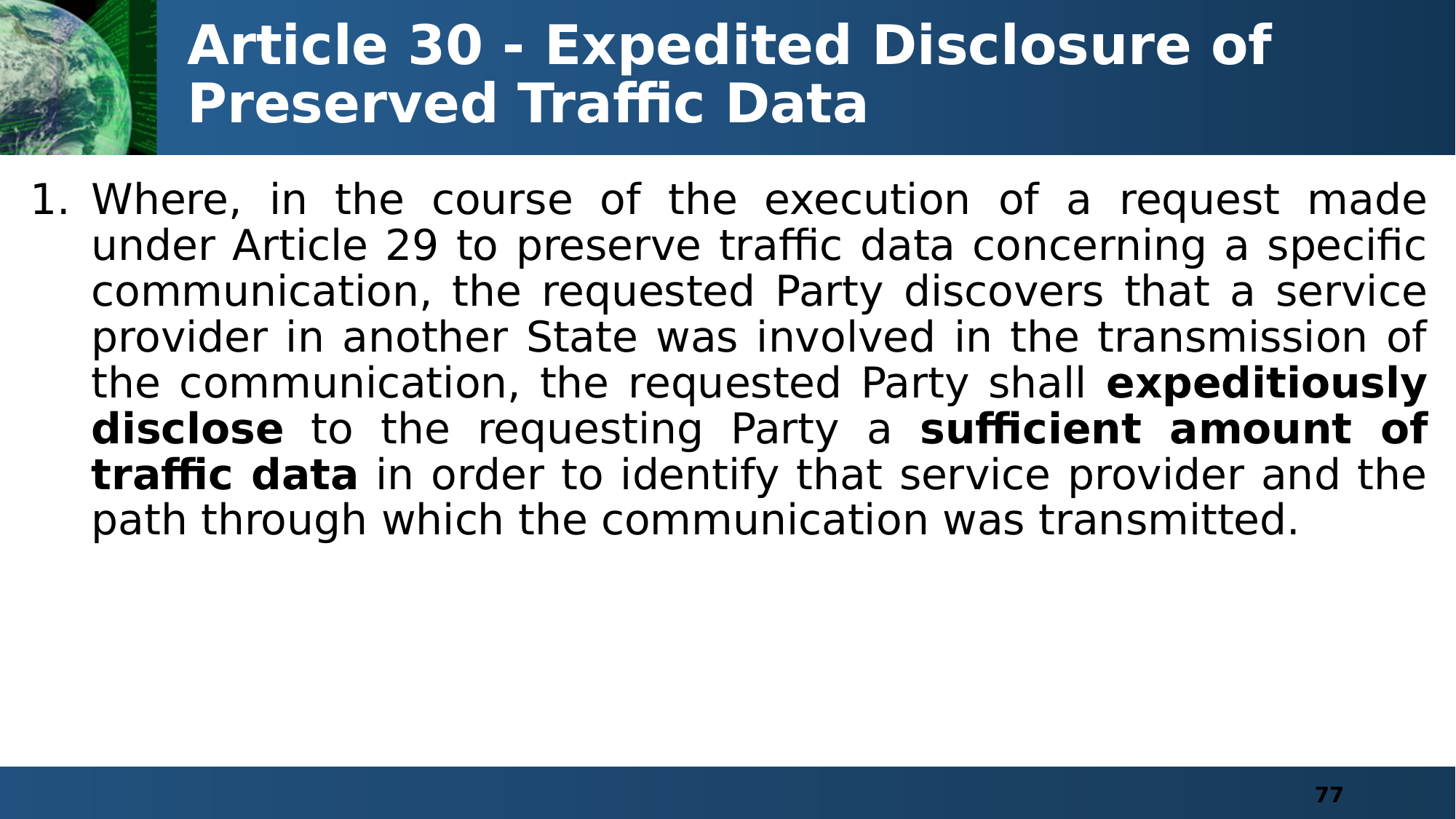

# Article 30 - Expedited Disclosure of Preserved Traffic Data
Where, in the course of the execution of a request made under Article 29 to preserve traffic data concerning a specific communication, the requested Party discovers that a service provider in another State was involved in the transmission of the communication, the requested Party shall expeditiously disclose to the requesting Party a sufficient amount of traffic data in order to identify that service provider and the path through which the communication was transmitted.
77